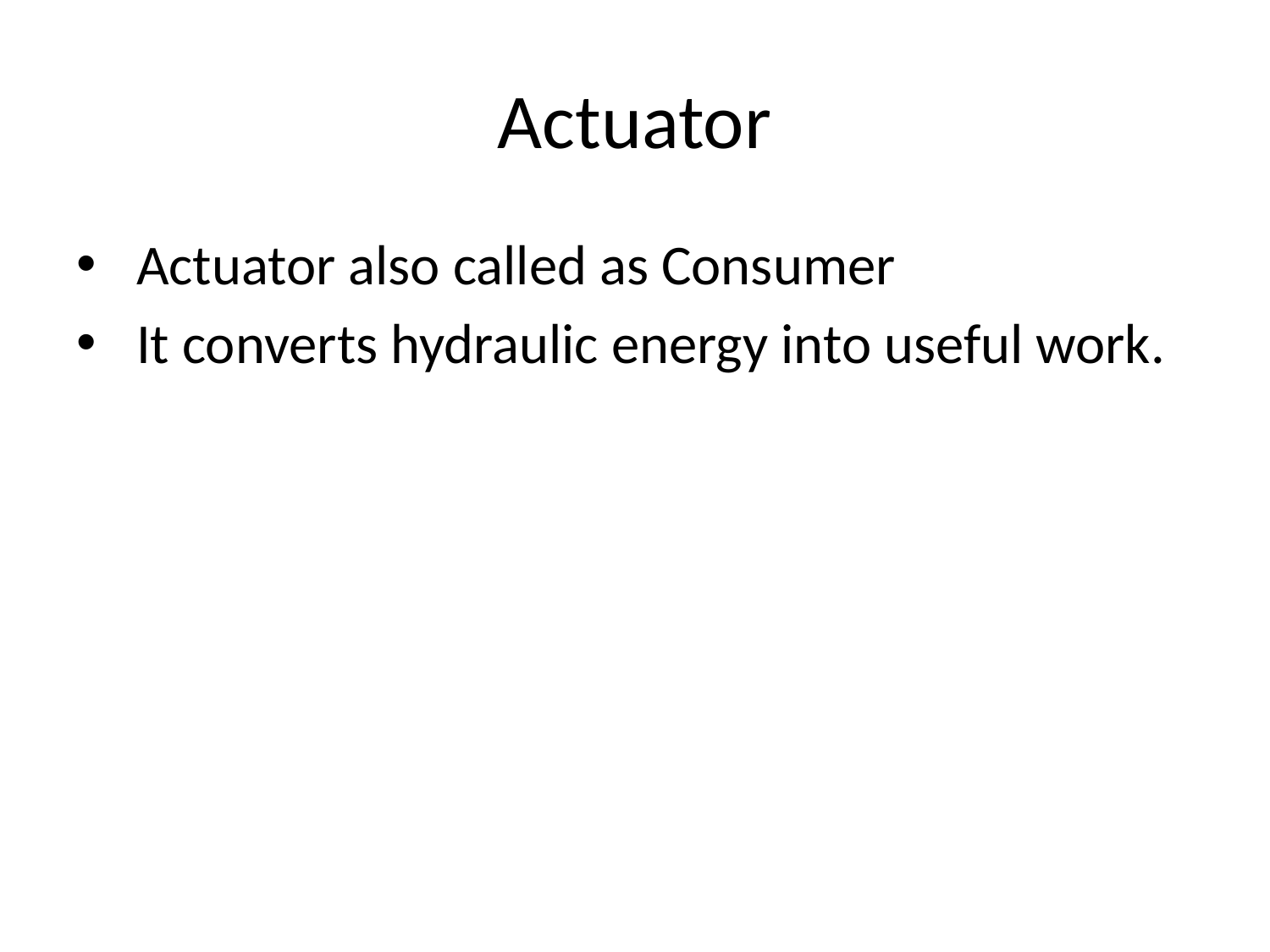

# Actuator
 Actuator also called as Consumer
 It converts hydraulic energy into useful work.